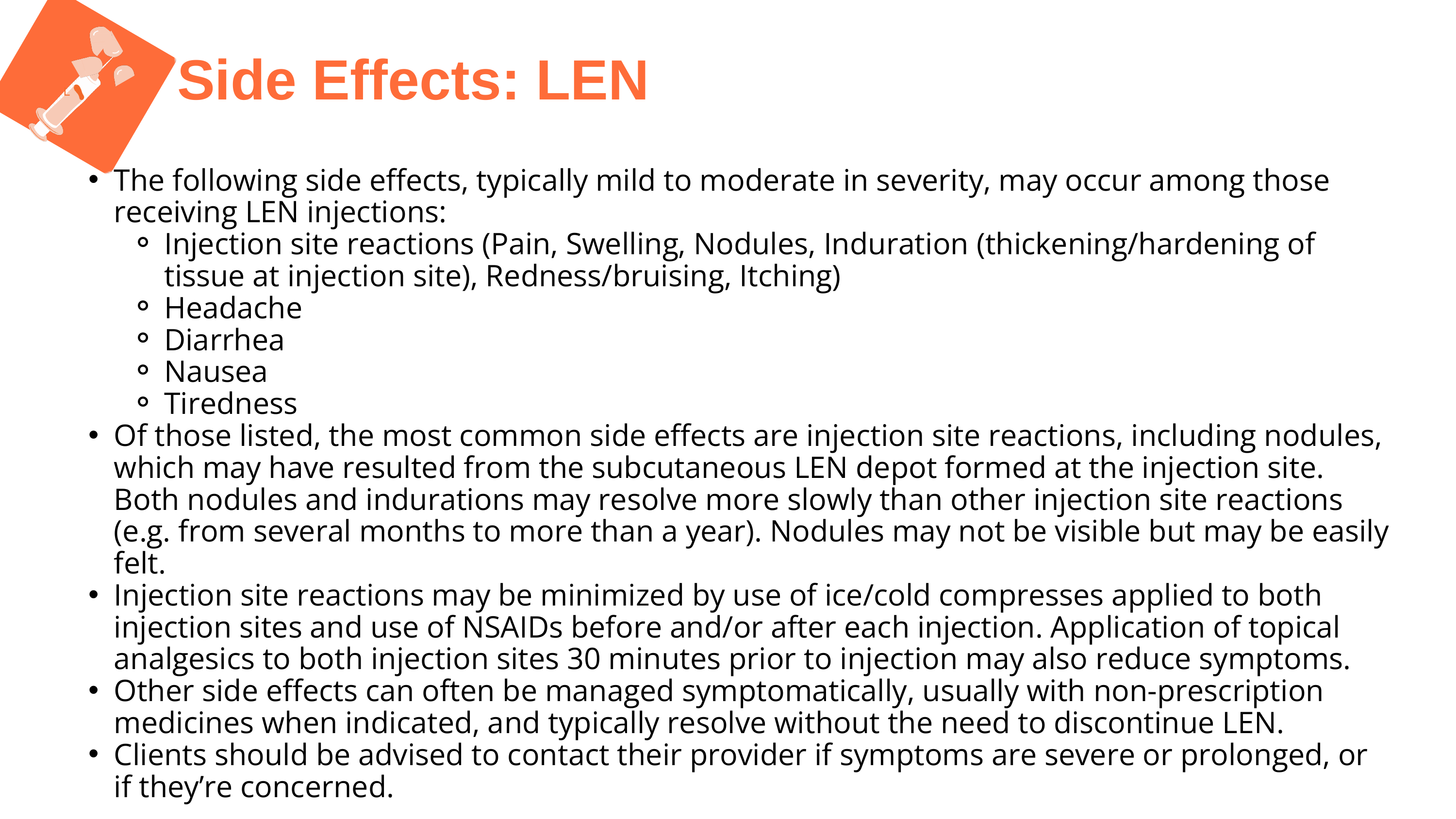

L
Side Effects: LEN
The following side effects, typically mild to moderate in severity, may occur among those receiving LEN injections:
Injection site reactions (Pain, Swelling, Nodules, Induration (thickening/hardening of tissue at injection site), Redness/bruising, Itching)
Headache
Diarrhea
Nausea
Tiredness
Of those listed, the most common side effects are injection site reactions, including nodules, which may have resulted from the subcutaneous LEN depot formed at the injection site. Both nodules and indurations may resolve more slowly than other injection site reactions (e.g. from several months to more than a year). Nodules may not be visible but may be easily felt.
Injection site reactions may be minimized by use of ice/cold compresses applied to both injection sites and use of NSAIDs before and/or after each injection. Application of topical analgesics to both injection sites 30 minutes prior to injection may also reduce symptoms.
Other side effects can often be managed symptomatically, usually with non-prescription medicines when indicated, and typically resolve without the need to discontinue LEN.
Clients should be advised to contact their provider if symptoms are severe or prolonged, or if they’re concerned.